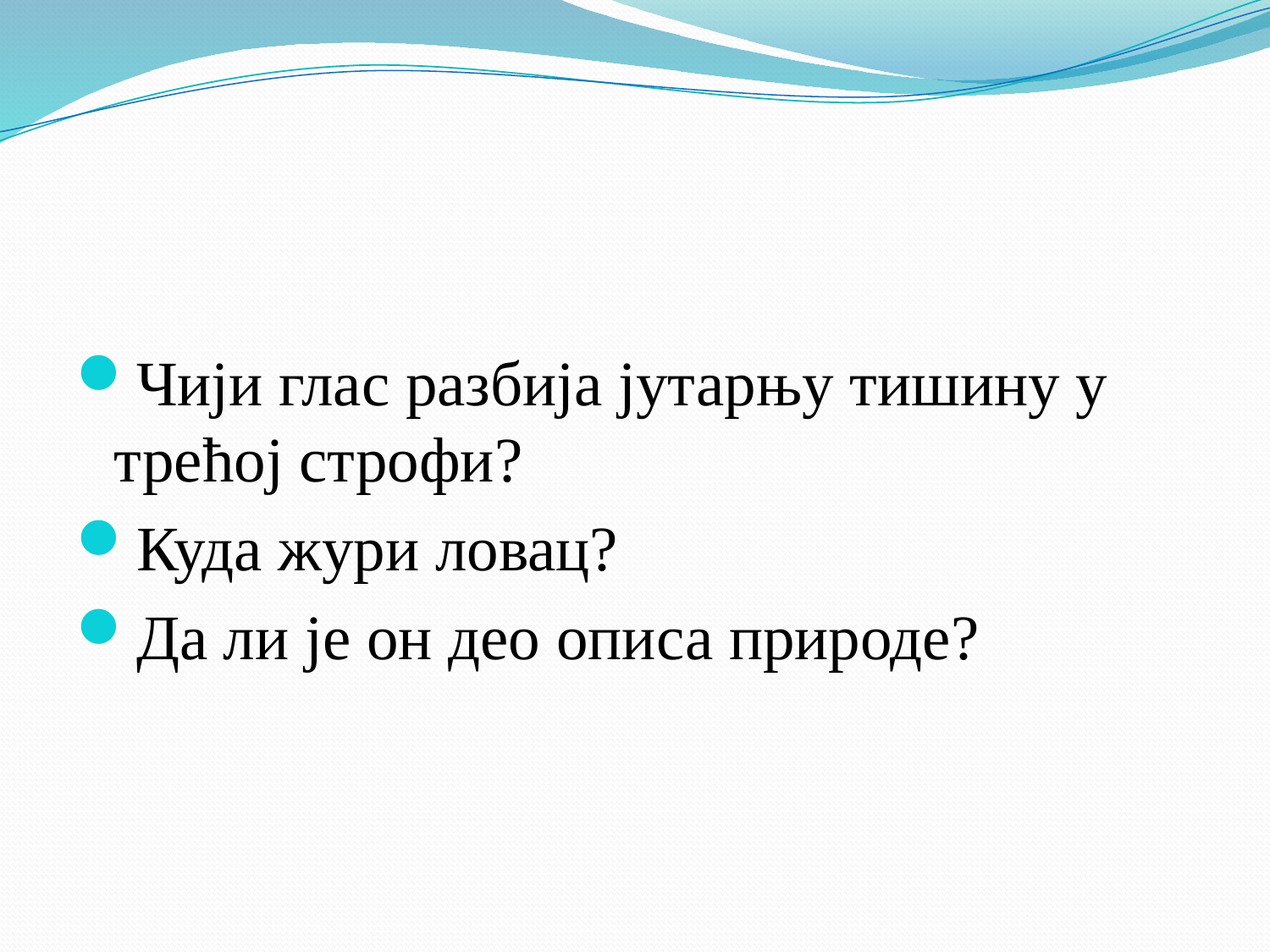

#

Чији глас разбија јутарњу тишину у трећој строфи?
Куда жури ловац?
Да ли је он део описа природе?